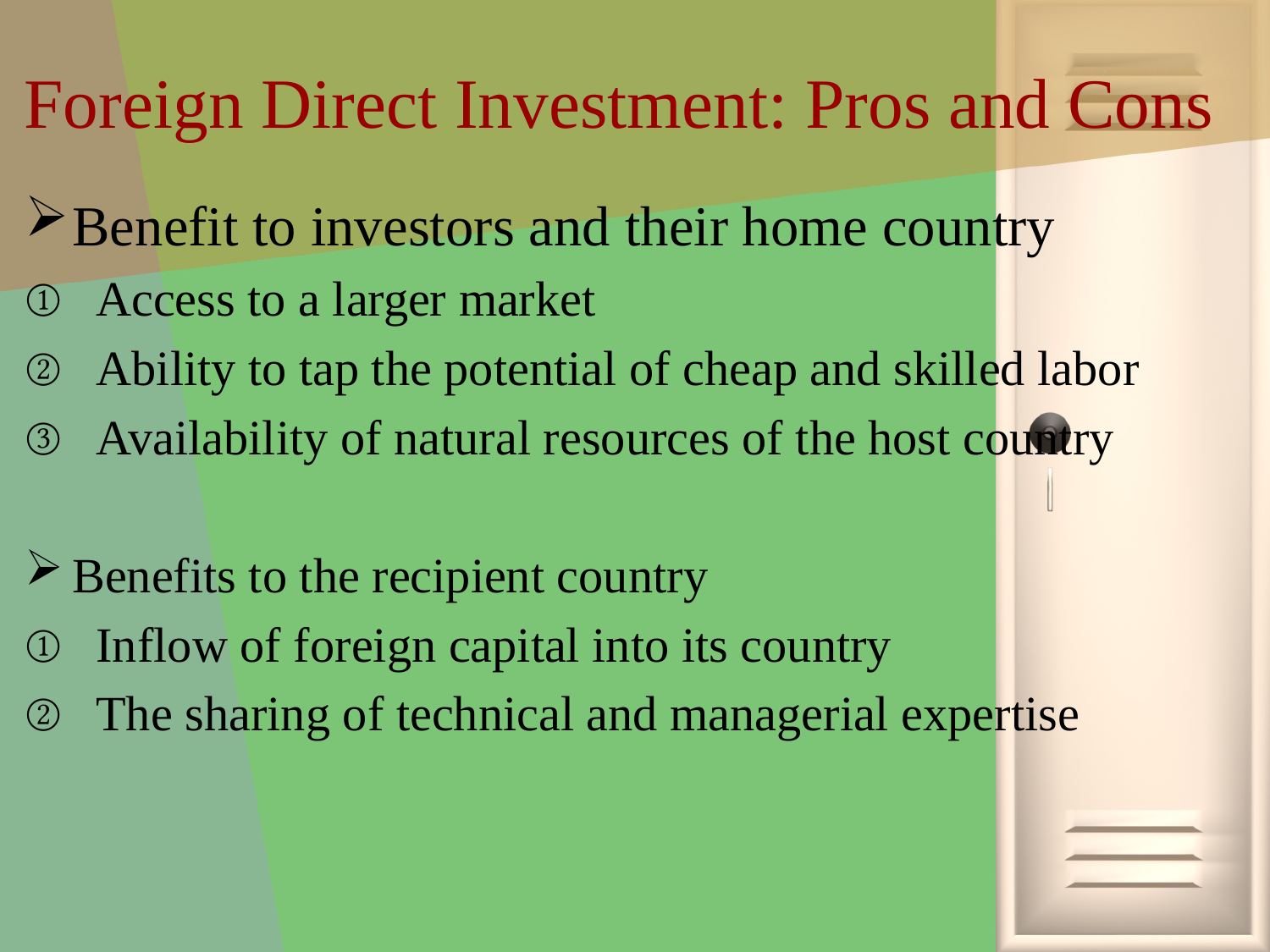

# Foreign Direct Investment: Pros and Cons
Benefit to investors and their home country
Access to a larger market
Ability to tap the potential of cheap and skilled labor
Availability of natural resources of the host country

Benefits to the recipient country
Inflow of foreign capital into its country
The sharing of technical and managerial expertise